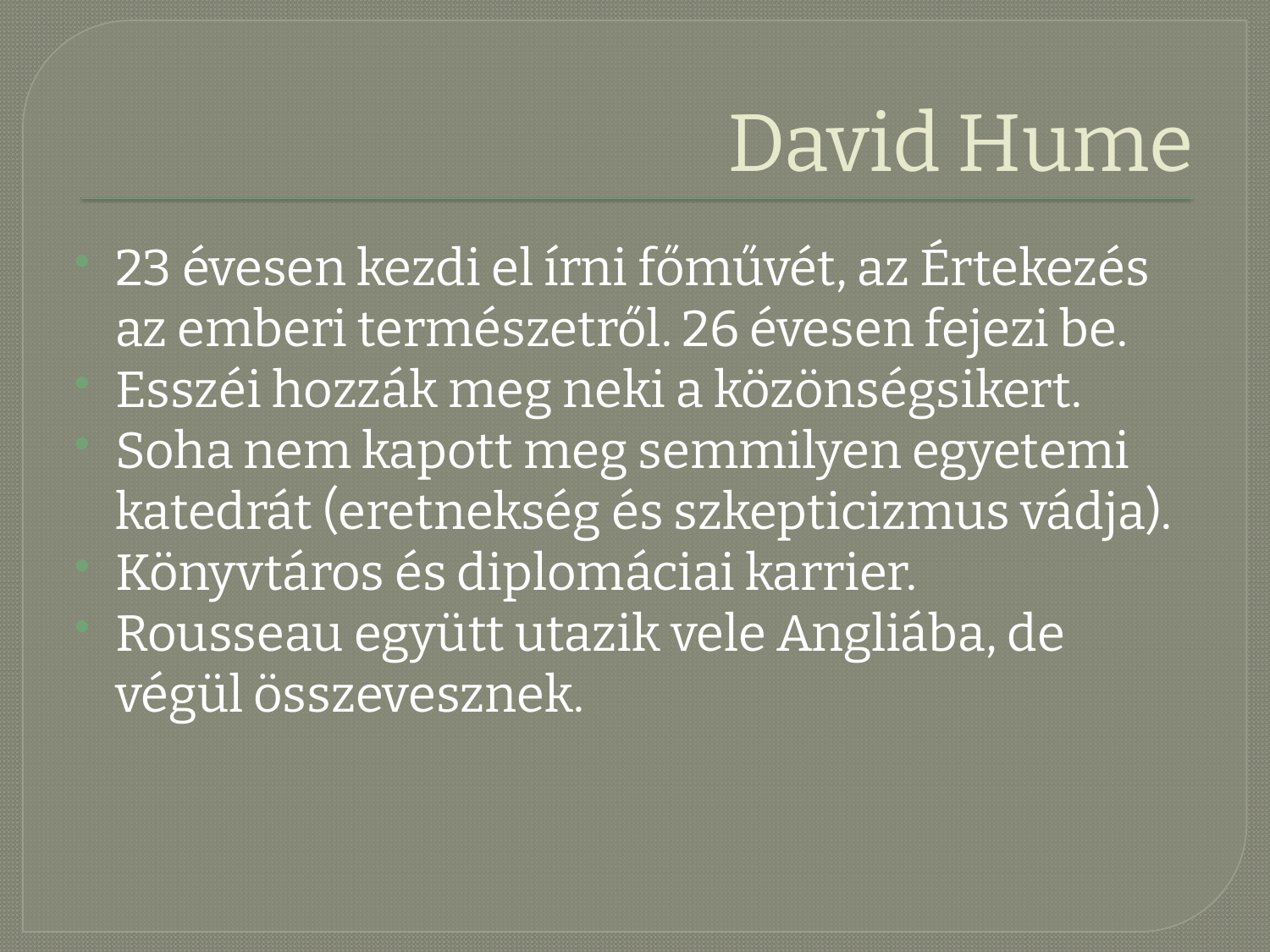

# David Hume
23 évesen kezdi el írni főművét, az Értekezés az emberi természetről. 26 évesen fejezi be.
Esszéi hozzák meg neki a közönségsikert.
Soha nem kapott meg semmilyen egyetemi katedrát (eretnekség és szkepticizmus vádja).
Könyvtáros és diplomáciai karrier.
Rousseau együtt utazik vele Angliába, de végül összevesznek.